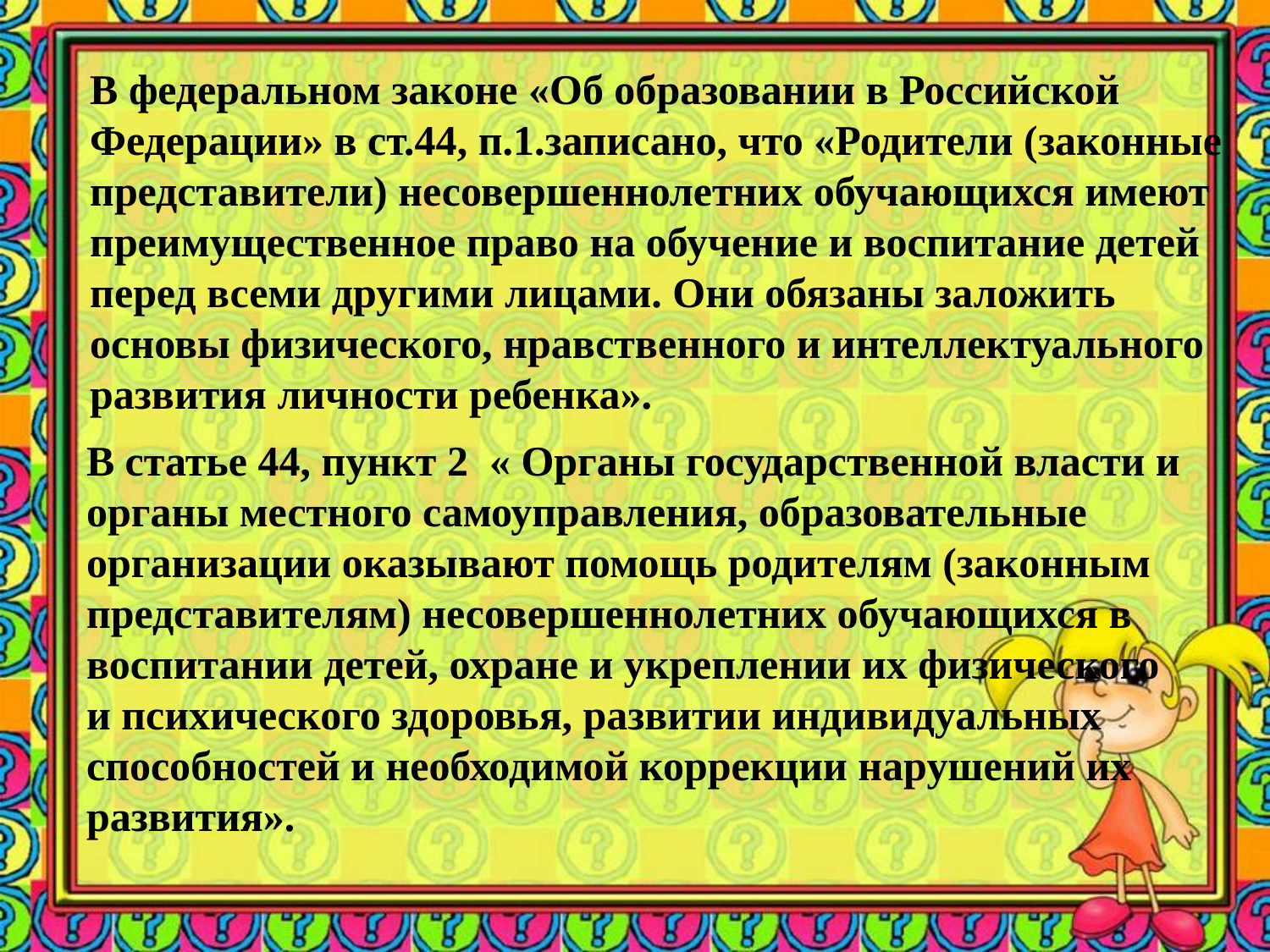

В федеральном законе «Об образовании в Российской Федерации» в ст.44, п.1.записано, что «Родители (законные представители) несовершеннолетних обучающихся имеют преимущественное право на обучение и воспитание детей перед всеми другими лицами. Они обязаны заложить основы физического, нравственного и интеллектуального развития личности ребенка».
В статье 44, пункт 2  « Органы государственной власти и органы местного самоуправления, образовательные организации оказывают помощь родителям (законным представителям) несовершеннолетних обучающихся в воспитании детей, охране и укреплении их физического и психического здоровья, развитии индивидуальных способностей и необходимой коррекции нарушений их развития».